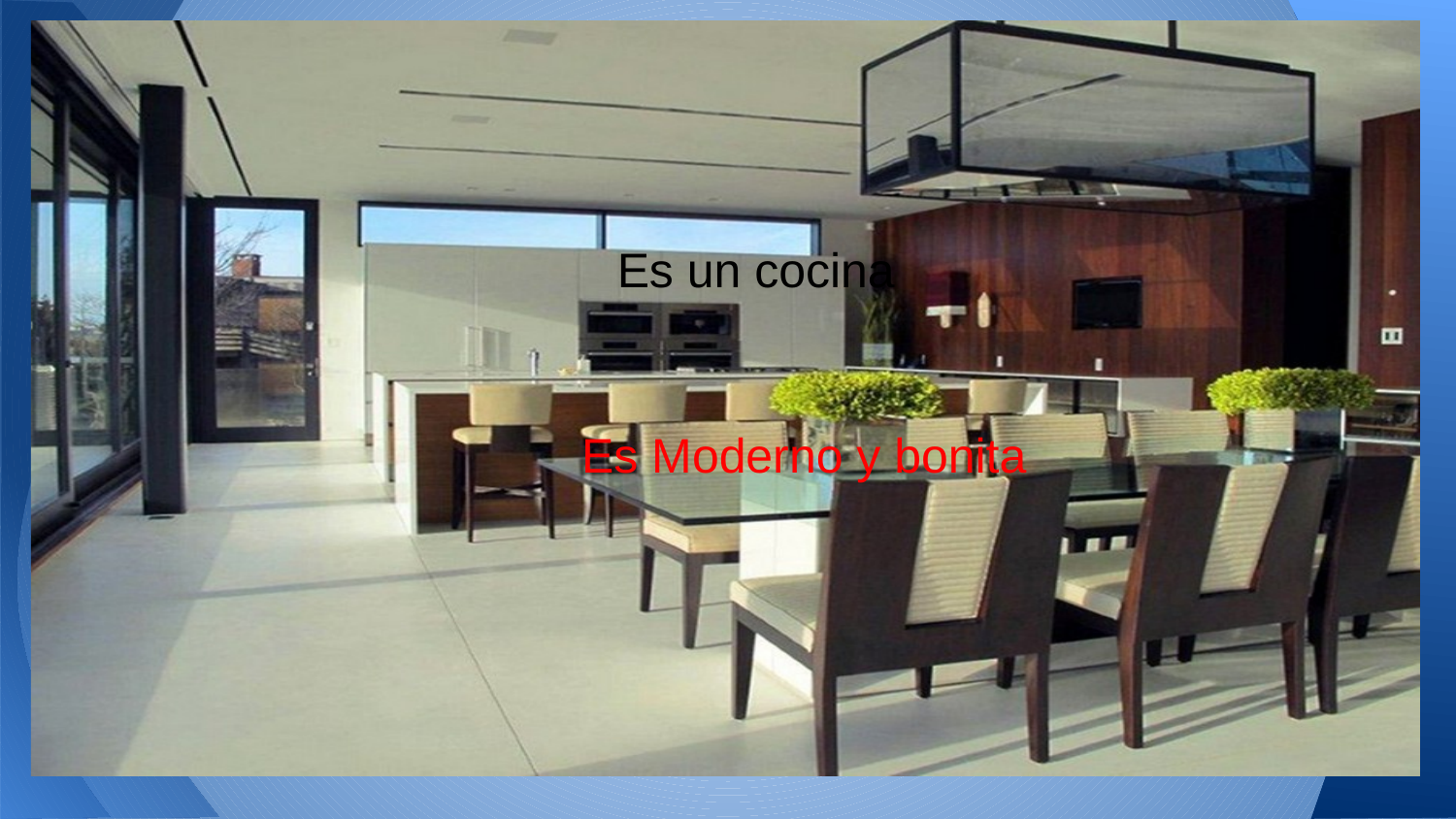

Es un cocina

#

                                                                 Es Moderno y bonita